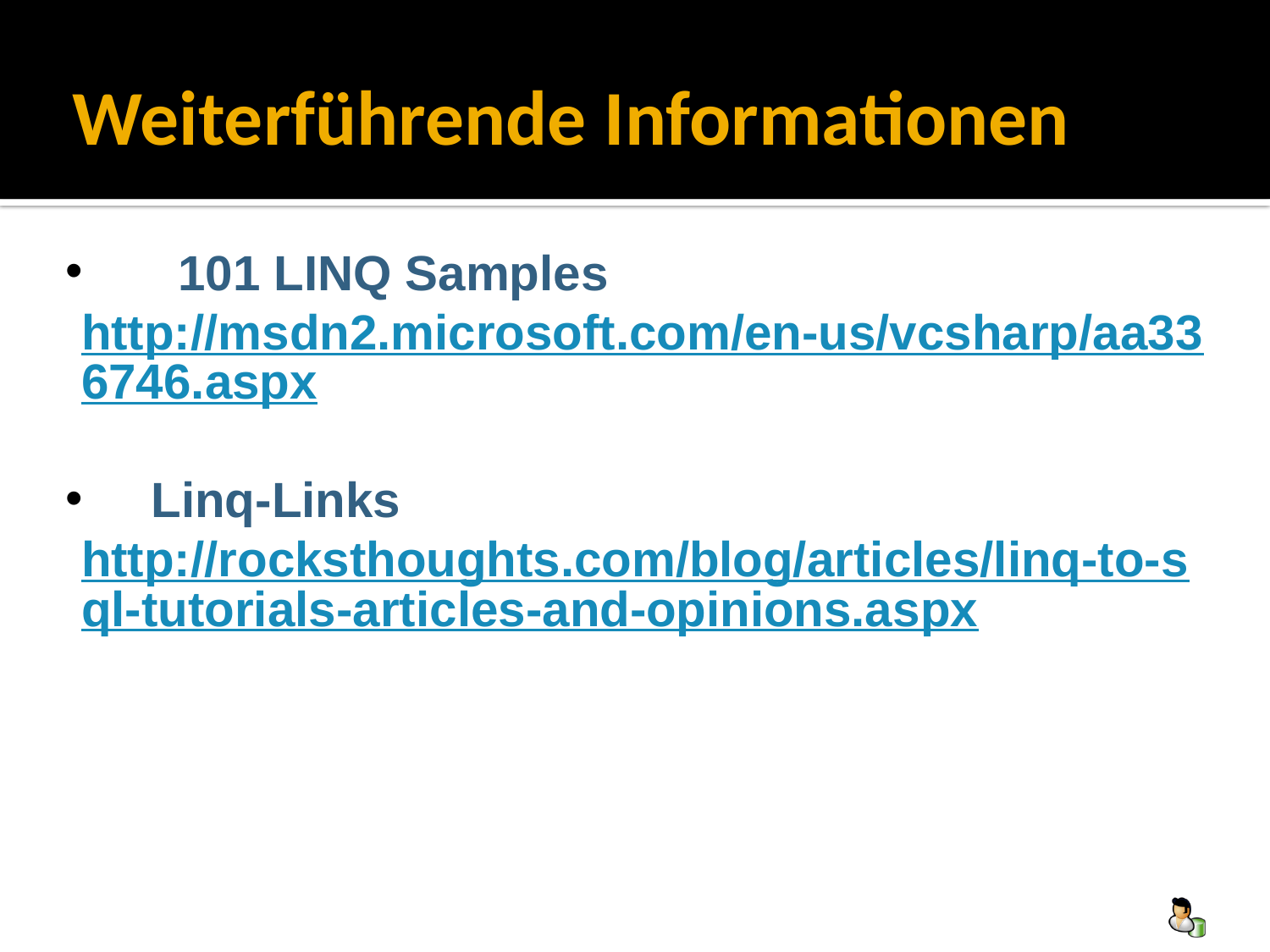

# Weiterführende Informationen

      101 LINQ Samples
http://msdn2.microsoft.com/en-us/vcsharp/aa336746.aspx

     Linq-Links
http://rocksthoughts.com/blog/articles/linq-to-sql-tutorials-articles-and-opinions.aspx